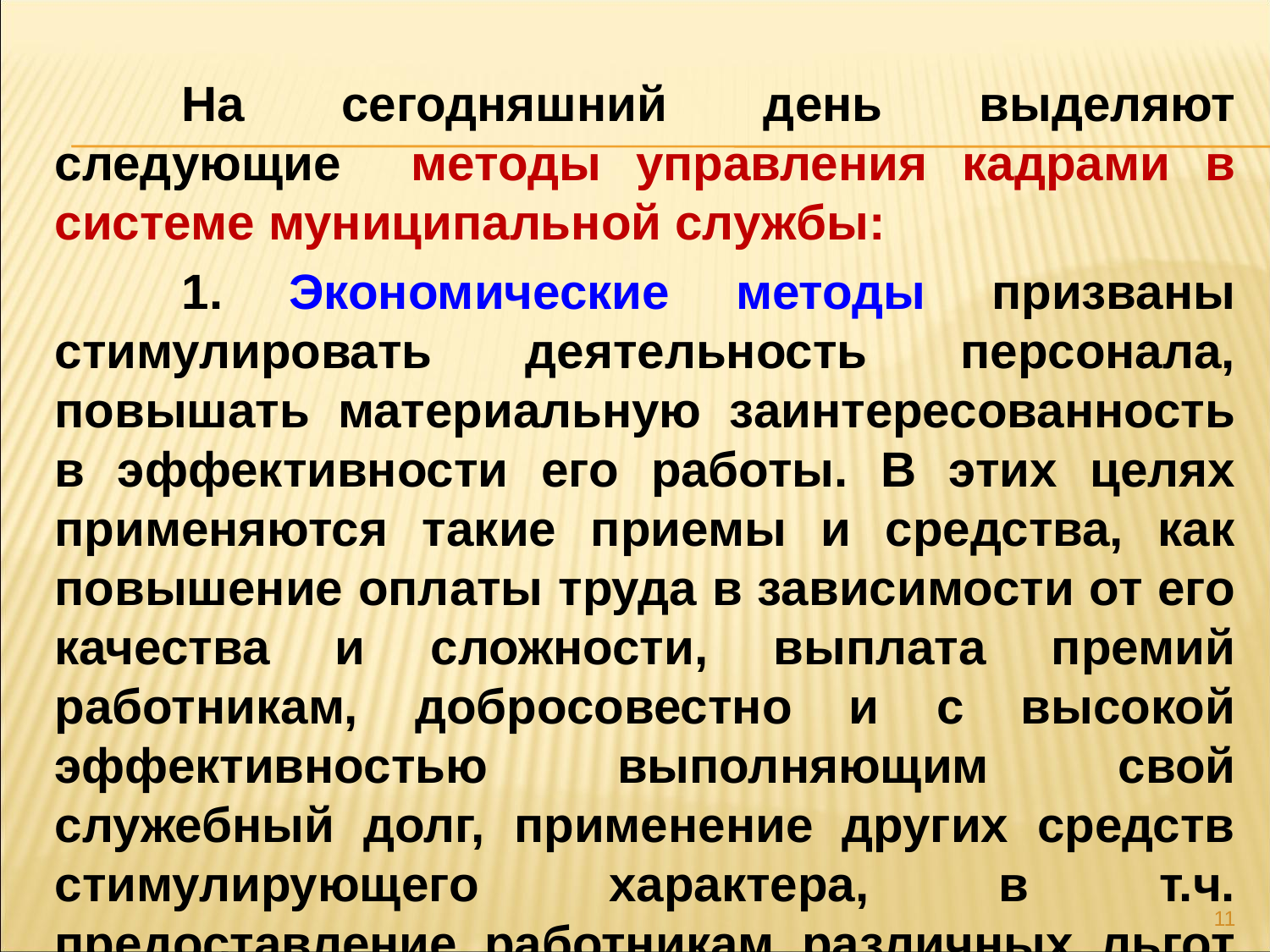

На сегодняшний день выделяют следующие  методы управления кадрами в системе муниципальной службы:
	1. Экономические методы призваны стимулировать деятельность персонала, повышать материальную заинтересованность в эффективности его работы. В этих целях применяются такие приемы и средства, как повышение оплаты труда в зависимости от его качества и сложности, выплата премий работникам, добросовестно и с высокой эффективностью выполняющим свой служебный долг, применение других средств стимулирующего характера, в т.ч. предоставление работникам различных льгот и преимуществ.
11